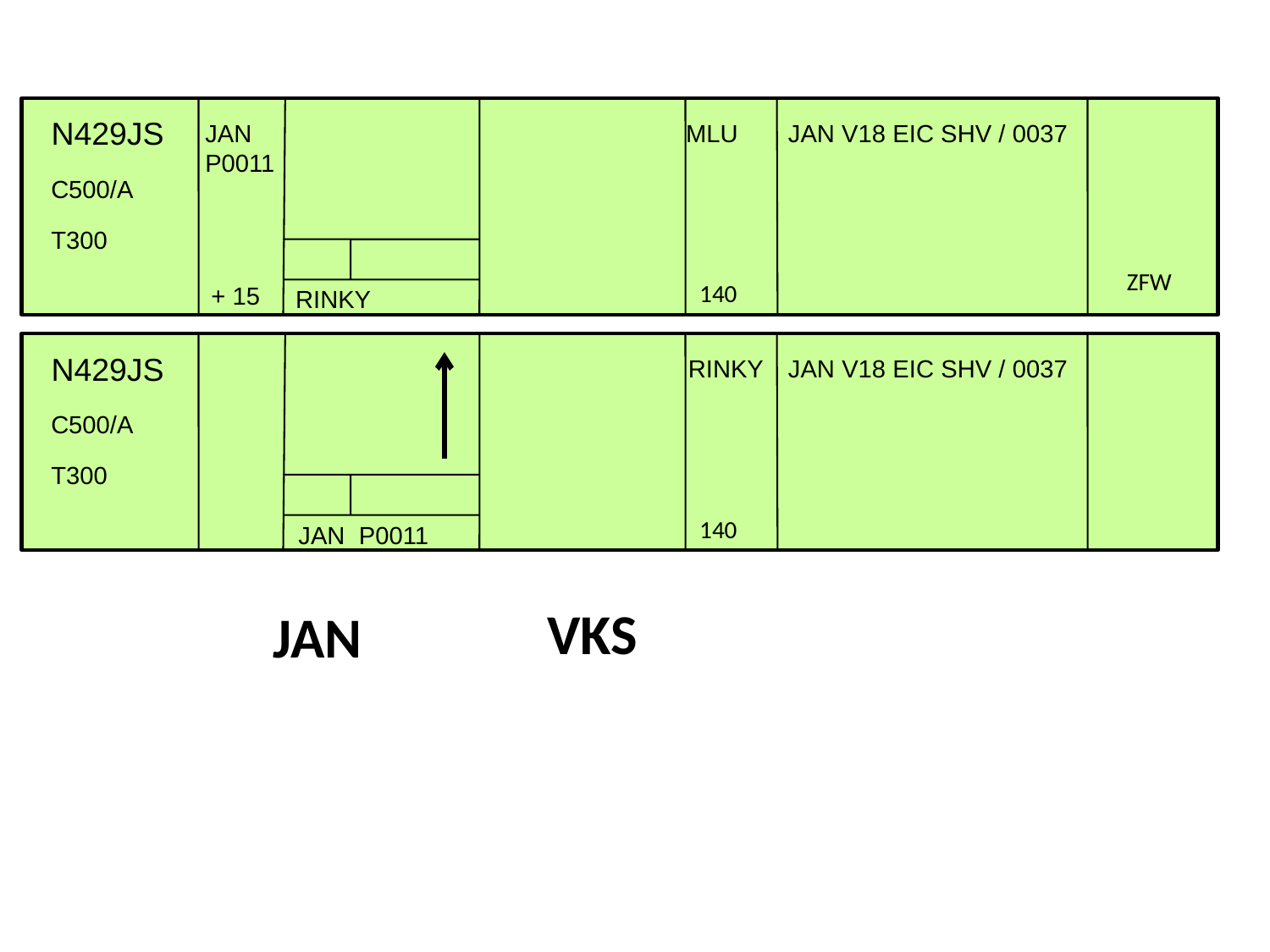

N429JS
JAN
P0011

 MLU
JAN V18 EIC SHV / 0037

C500/A

T300

ZFW
140
+ 15
RINKY

N429JS

 RINKY
JAN V18 EIC SHV / 0037

C500/A

T300

140

JAN  P0011

VKS
JAN